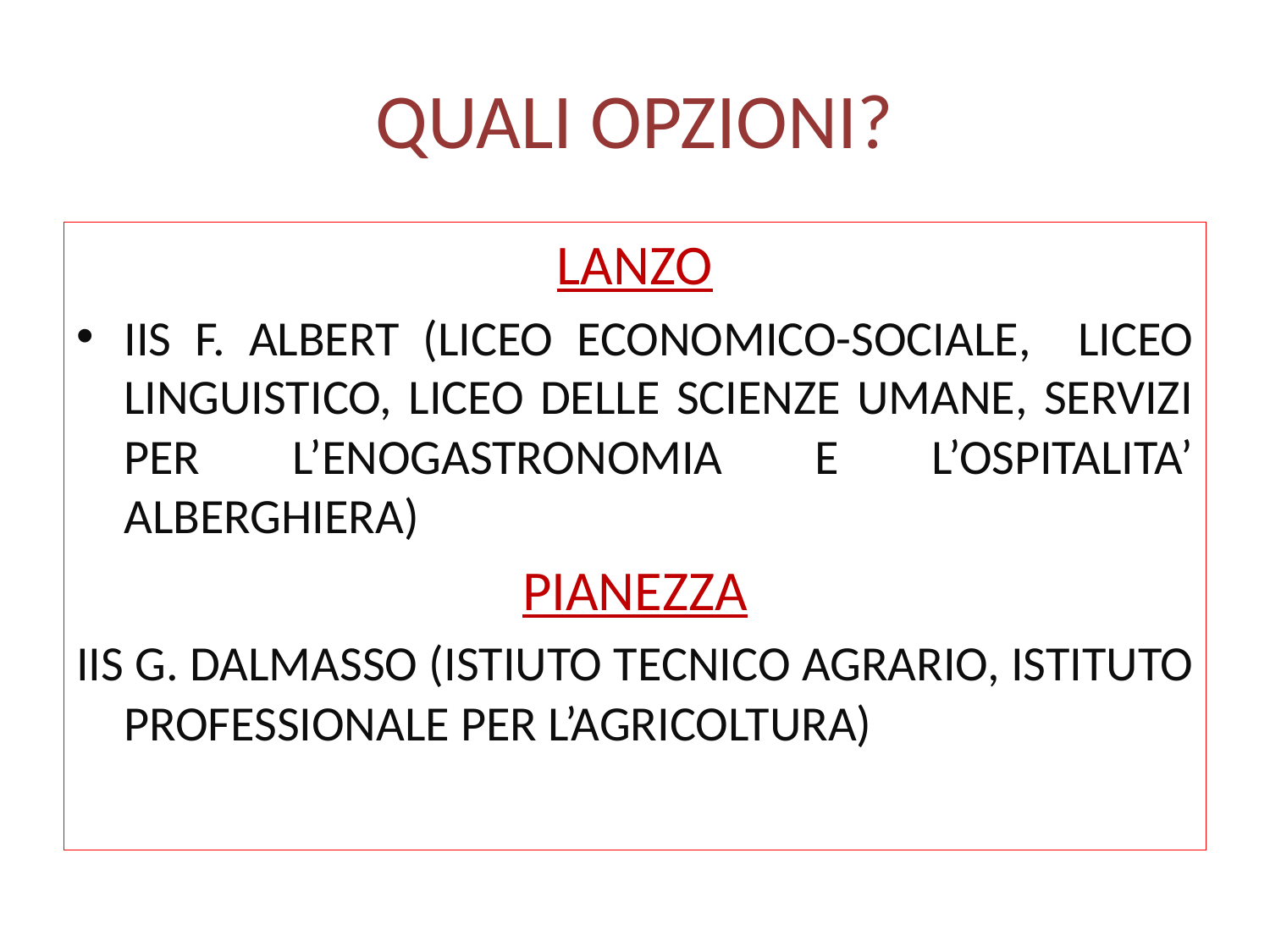

# QUALI OPZIONI?
LANZO
IIS F. ALBERT (LICEO ECONOMICO-SOCIALE,  LICEO LINGUISTICO, LICEO DELLE SCIENZE UMANE, SERVIZI PER L’ENOGASTRONOMIA E L’OSPITALITA’ ALBERGHIERA)
PIANEZZA
IIS G. DALMASSO (ISTIUTO TECNICO AGRARIO, ISTITUTO PROFESSIONALE PER L’AGRICOLTURA)